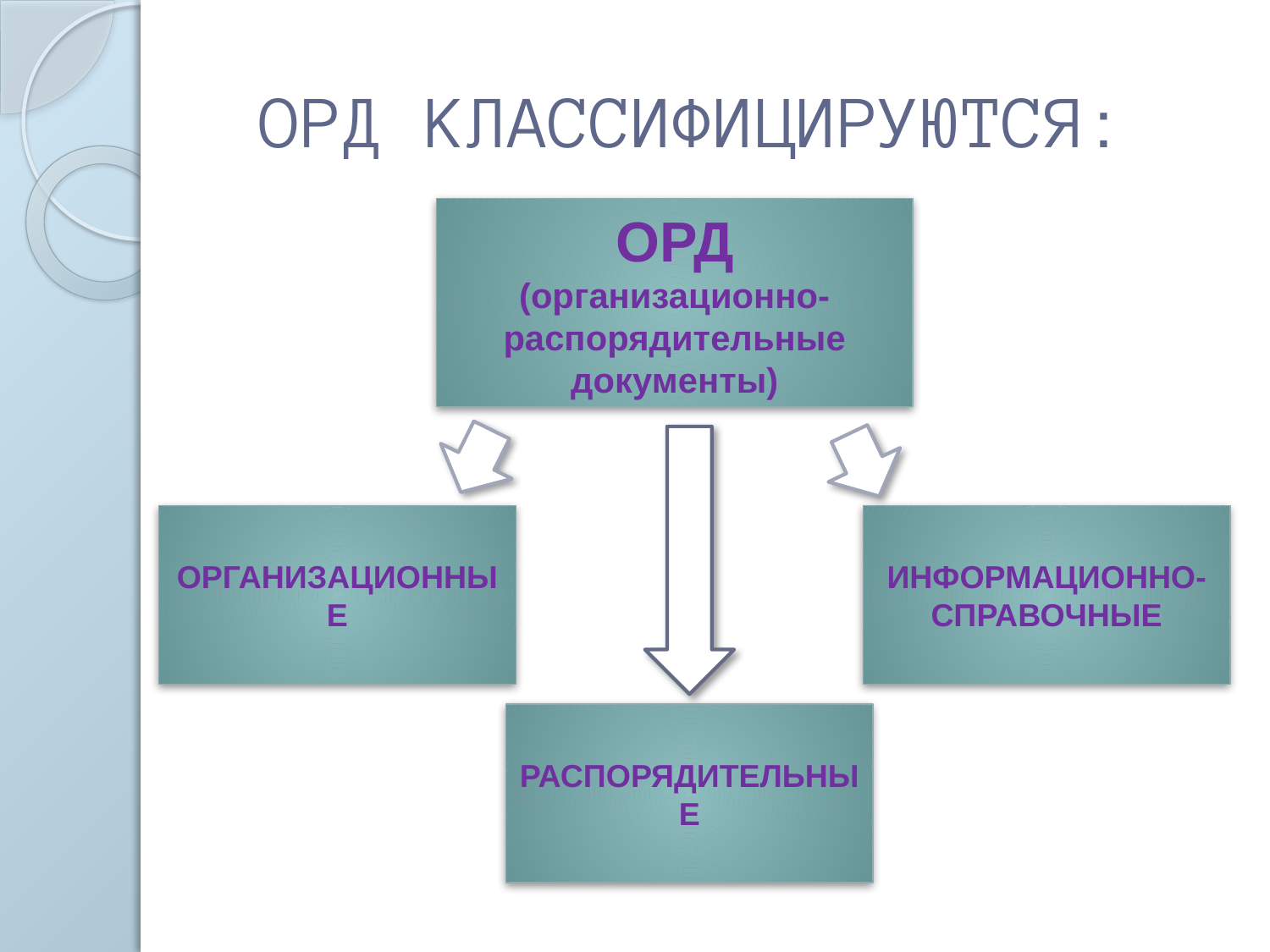

# ОРД КЛАССИФИЦИРУЮТСЯ:
ОРД
(организационно-распорядительные документы)

ОРГАНИЗАЦИОННЫЕ
ИНФОРМАЦИОННО-СПРАВОЧНЫЕ
РАСПОРЯДИТЕЛЬНЫЕ